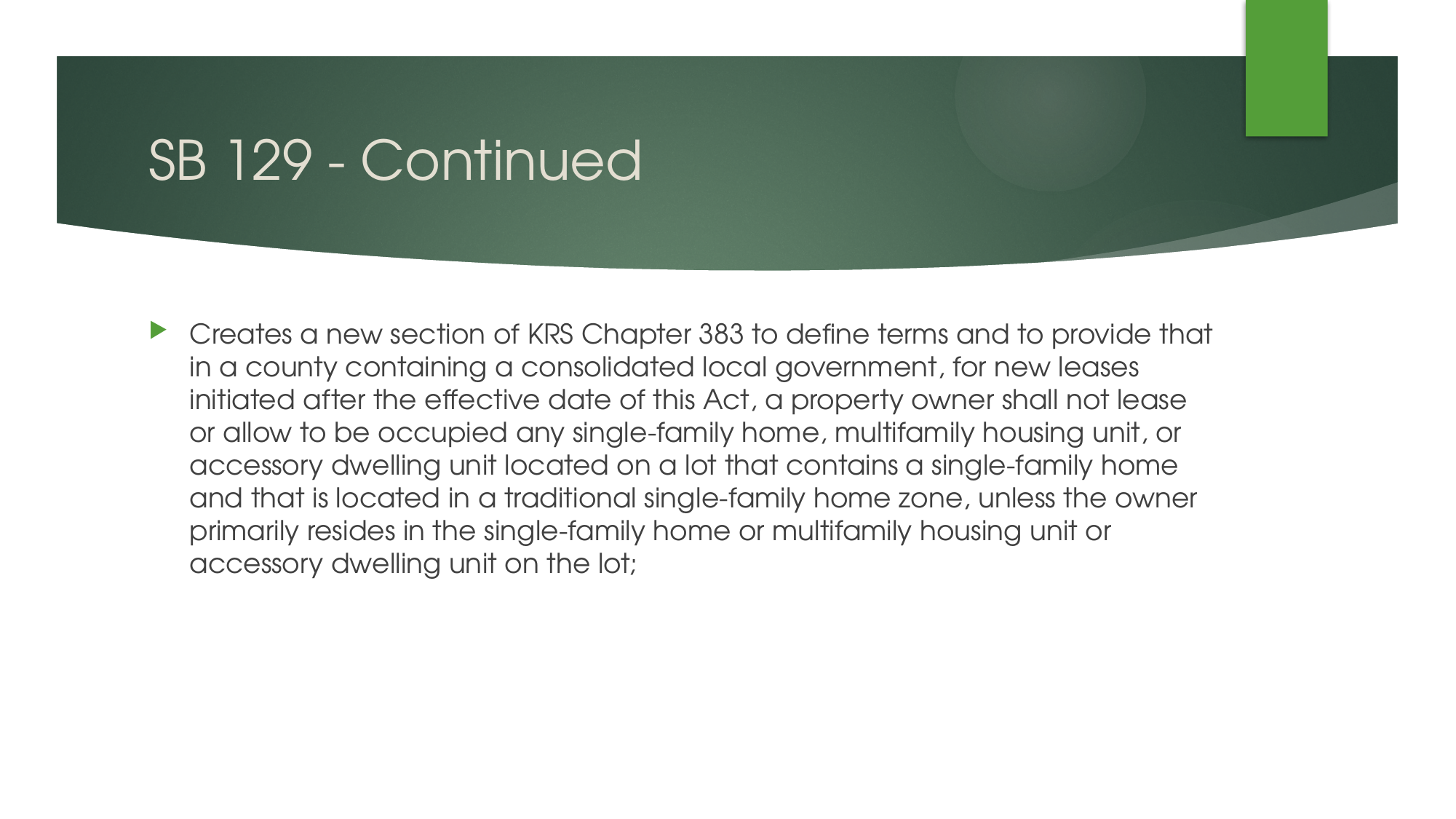

# SB 129 - Continued
Creates a new section of KRS Chapter 383 to define terms and to provide that in a county containing a consolidated local government, for new leases initiated after the effective date of this Act, a property owner shall not lease or allow to be occupied any single-family home, multifamily housing unit, or accessory dwelling unit located on a lot that contains a single-family home and that is located in a traditional single-family home zone, unless the owner primarily resides in the single-family home or multifamily housing unit or accessory dwelling unit on the lot;